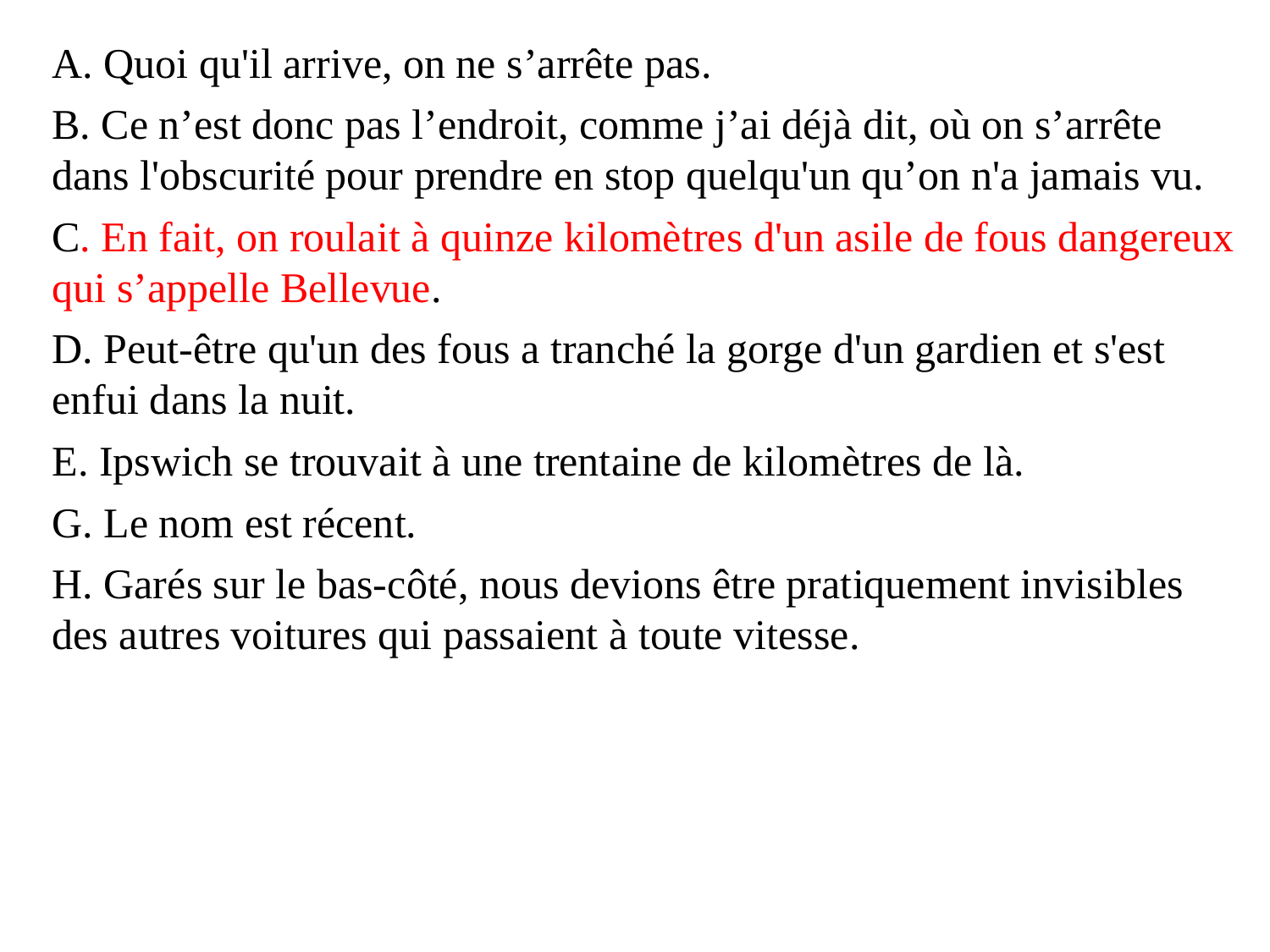

A. Quoi qu'il arrive, on ne s’arrête pas.
B. Ce n’est donc pas l’endroit, comme j’ai déjà dit, où on s’arrête dans l'obscurité pour prendre en stop quelqu'un qu’on n'a jamais vu.
C. En fait, on roulait à quinze kilomètres d'un asile de fous dangereux qui s’appelle Bellevue.
D. Peut-être qu'un des fous a tranché la gorge d'un gardien et s'est enfui dans la nuit.
E. Ipswich se trouvait à une trentaine de kilomètres de là.
G. Le nom est récent.
H. Garés sur le bas-côté, nous devions être pratiquement invisibles des autres voitures qui passaient à toute vitesse.